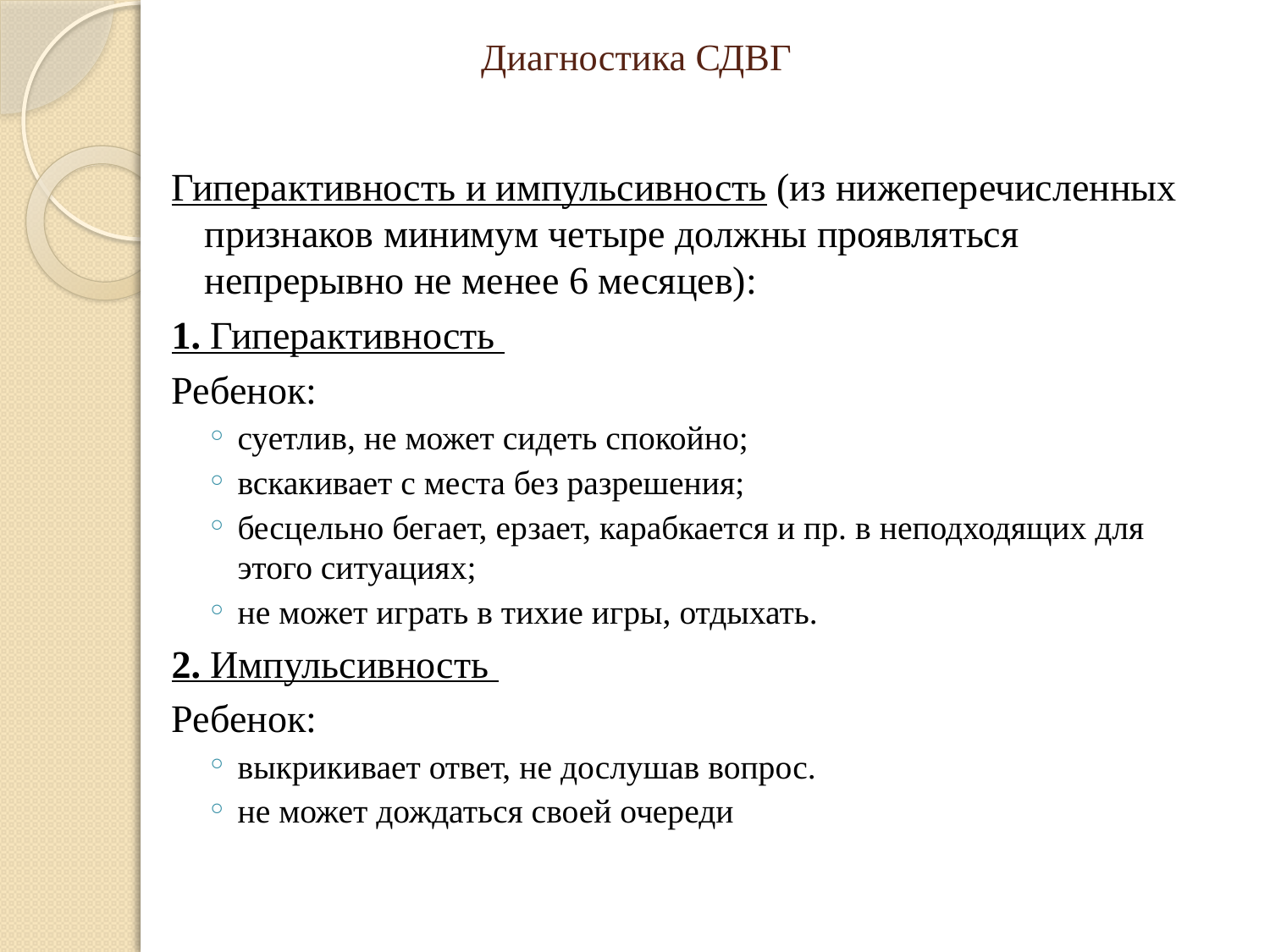

# Диагностика СДВГ
Гиперактивность и импульсивность (из нижеперечисленных признаков минимум четыре должны проявляться непрерывно не менее 6 месяцев):
1. Гиперактивность
Ребенок:
суетлив, не может сидеть спокойно;
вскакивает с места без разрешения;
бесцельно бегает, ерзает, карабкается и пр. в неподходящих для этого ситуациях;
не может играть в тихие игры, отдыхать.
2. Импульсивность
Ребенок:
выкрикивает ответ, не дослушав вопрос.
не может дождаться своей очереди